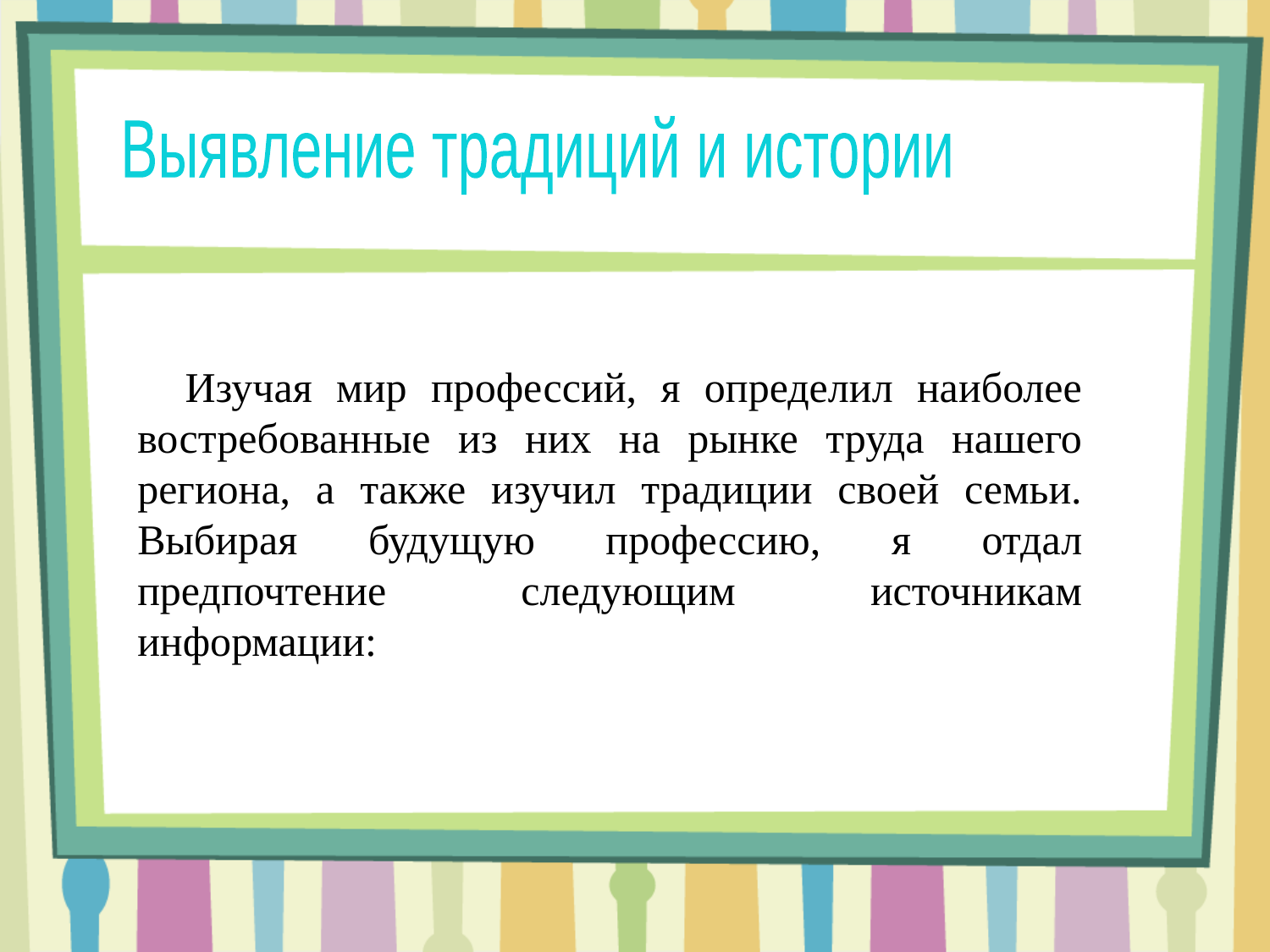

Выявление традиций и истории
Изучая мир профессий, я определил наиболее востребованные из них на рынке труда нашего региона, а также изучил традиции своей семьи. Выбирая будущую профессию, я отдал предпочтение следующим источникам информации: